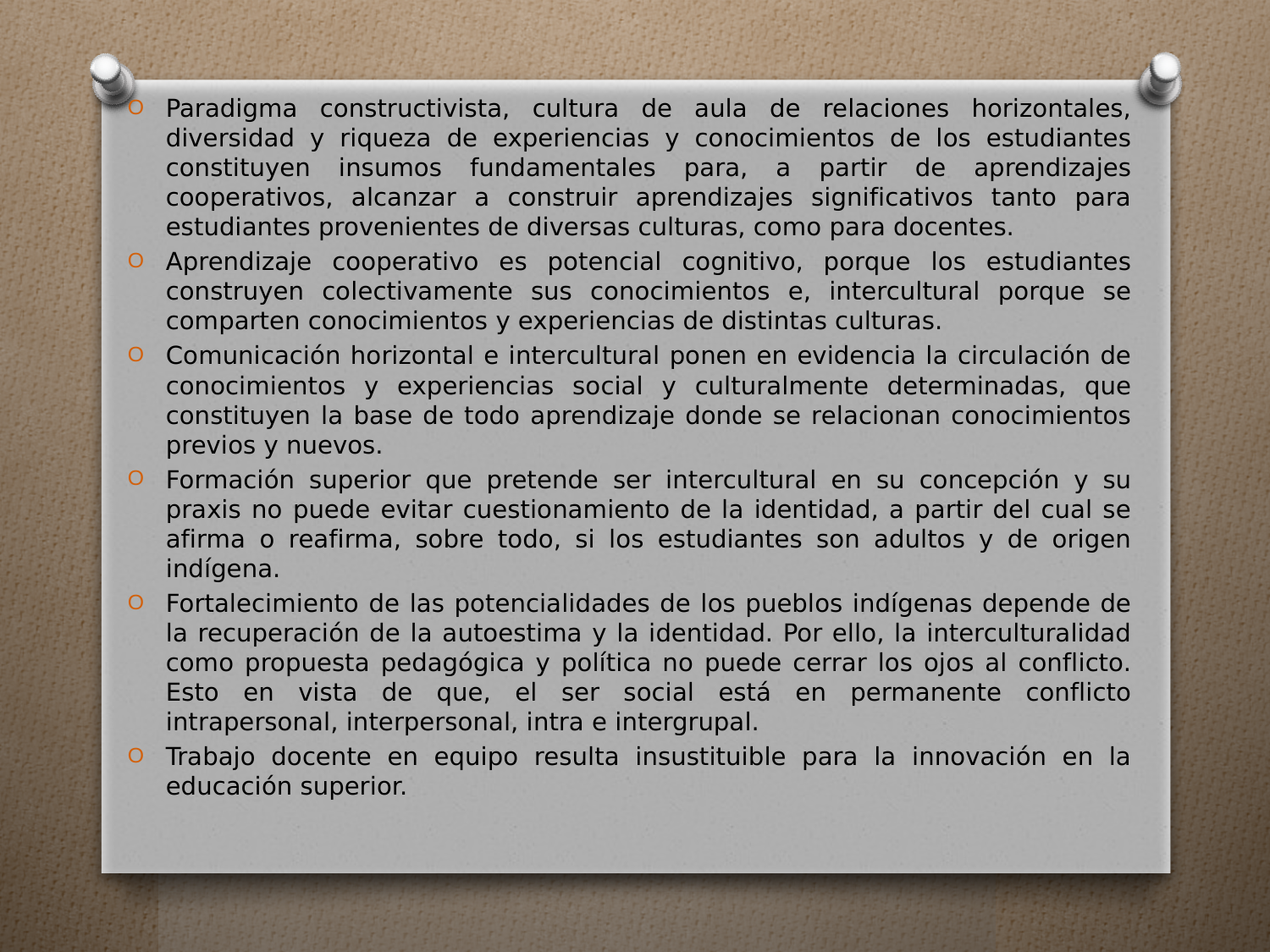

Paradigma constructivista, cultura de aula de relaciones horizontales, diversidad y riqueza de experiencias y conocimientos de los estudiantes constituyen insumos fundamentales para, a partir de aprendizajes cooperativos, alcanzar a construir aprendizajes significativos tanto para estudiantes provenientes de diversas culturas, como para docentes.
Aprendizaje cooperativo es potencial cognitivo, porque los estudiantes construyen colectivamente sus conocimientos e, intercultural porque se comparten conocimientos y experiencias de distintas culturas.
Comunicación horizontal e intercultural ponen en evidencia la circulación de conocimientos y experiencias social y culturalmente determinadas, que constituyen la base de todo aprendizaje donde se relacionan conocimientos previos y nuevos.
Formación superior que pretende ser intercultural en su concepción y su praxis no puede evitar cuestionamiento de la identidad, a partir del cual se afirma o reafirma, sobre todo, si los estudiantes son adultos y de origen indígena.
Fortalecimiento de las potencialidades de los pueblos indígenas depende de la recuperación de la autoestima y la identidad. Por ello, la interculturalidad como propuesta pedagógica y política no puede cerrar los ojos al conflicto. Esto en vista de que, el ser social está en permanente conflicto intrapersonal, interpersonal, intra e intergrupal.
Trabajo docente en equipo resulta insustituible para la innovación en la educación superior.